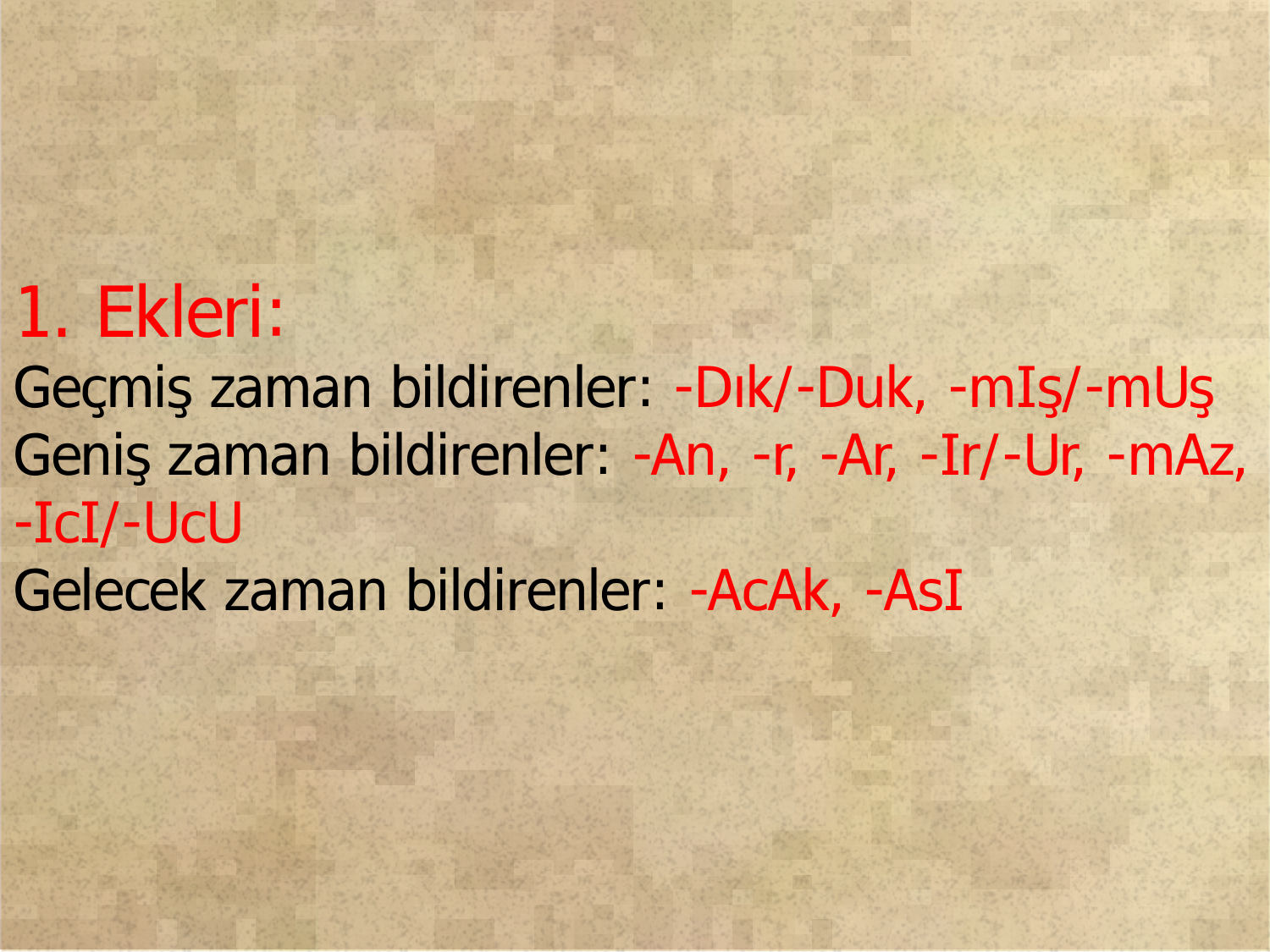

1. Ekleri:
Geçmiş zaman bildirenler: -Dık/-Duk, -mIş/-mUş
Geniş zaman bildirenler: -An, -r, -Ar, -Ir/-Ur, -mAz, -IcI/-UcU
Gelecek zaman bildirenler: -AcAk, -AsI